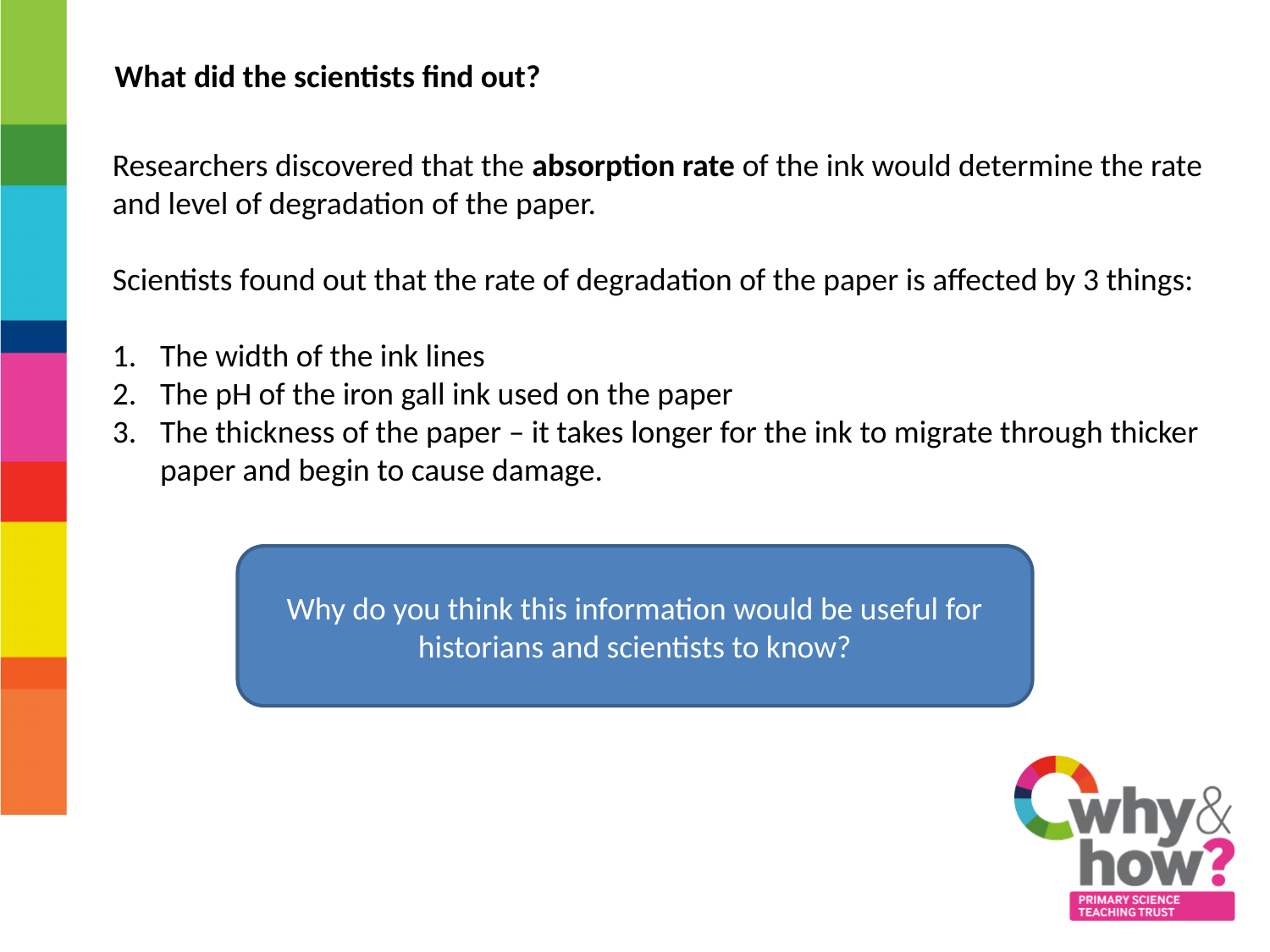

What did the scientists find out?
Researchers discovered that the absorption rate of the ink would determine the rate and level of degradation of the paper.

Scientists found out that the rate of degradation of the paper is affected by 3 things:

The width of the ink lines
The pH of the iron gall ink used on the paper
The thickness of the paper – it takes longer for the ink to migrate through thicker paper and begin to cause damage.
Why do you think this information would be useful for historians and scientists to know?